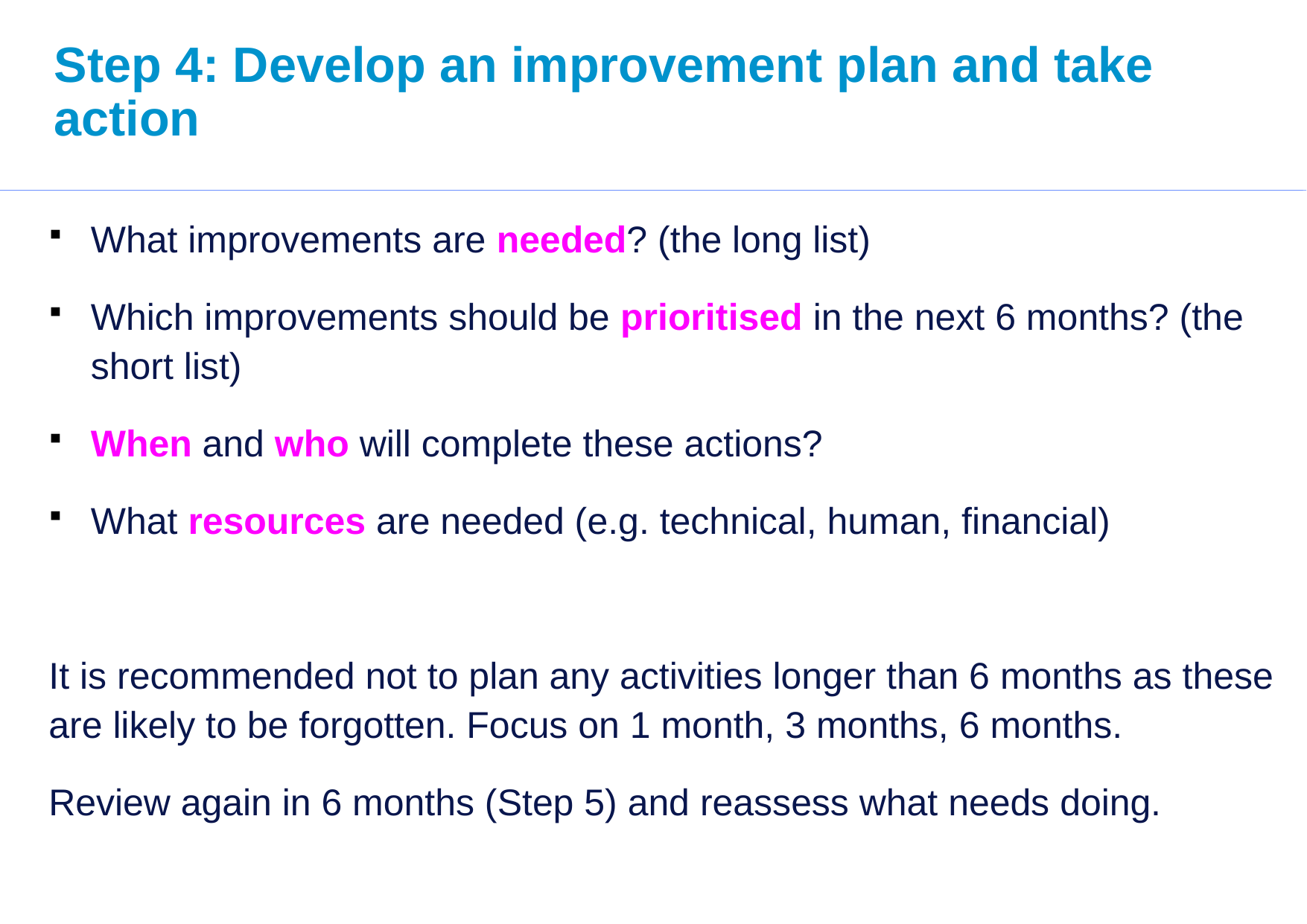

# Step 4: Develop an improvement plan and take action
What improvements are needed? (the long list)
Which improvements should be prioritised in the next 6 months? (the short list)
When and who will complete these actions?
What resources are needed (e.g. technical, human, financial)

It is recommended not to plan any activities longer than 6 months as these are likely to be forgotten. Focus on 1 month, 3 months, 6 months.
Review again in 6 months (Step 5) and reassess what needs doing.